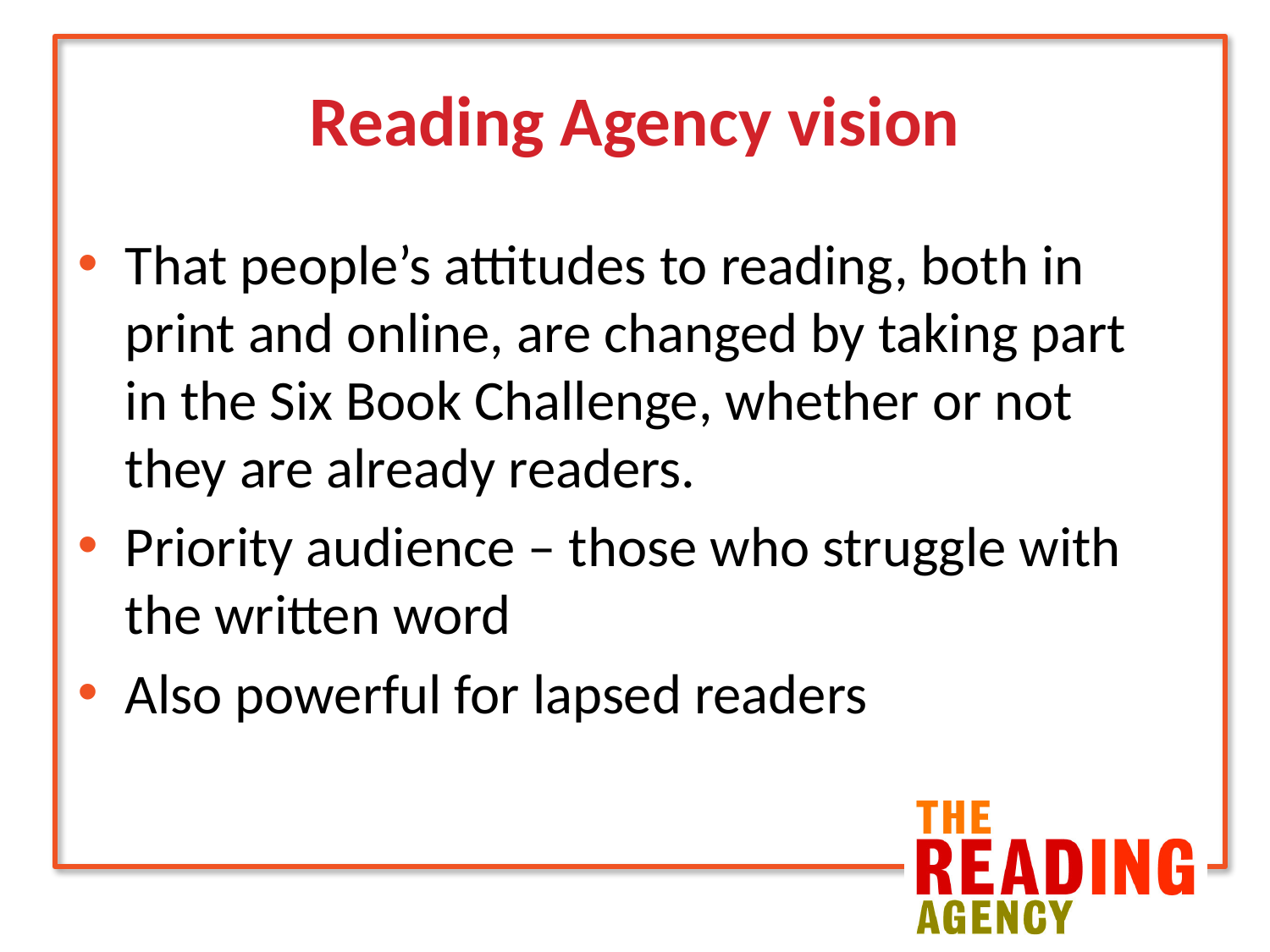

# Reading Agency vision
That people’s attitudes to reading, both in print and online, are changed by taking part
in the Six Book Challenge, whether or not
they are already readers.
Priority audience – those who struggle with the written word
Also powerful for lapsed readers